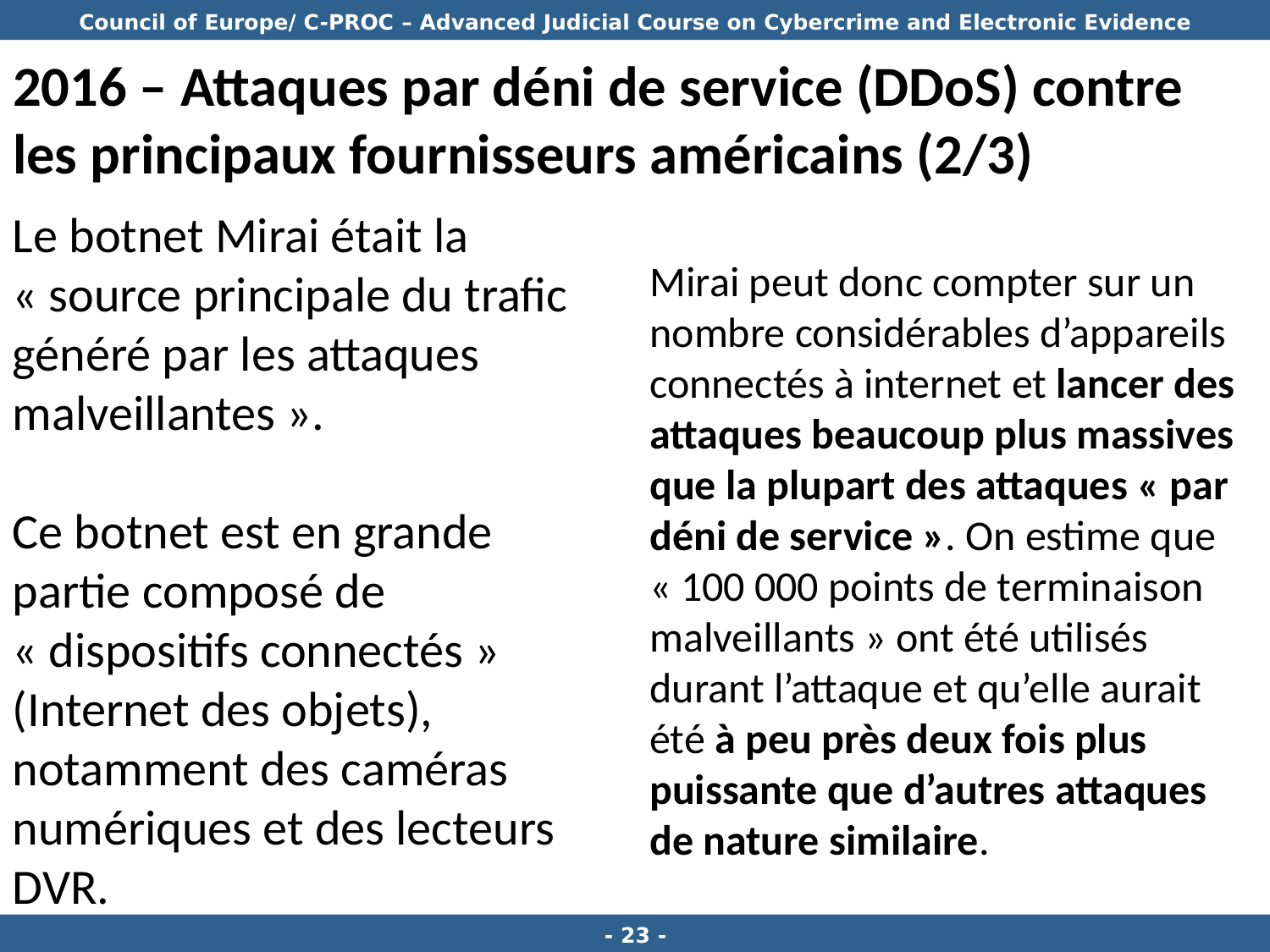

# 2016 – Attaques par déni de service (DDoS) contre les principaux fournisseurs américains (2/3)
Le botnet Mirai était la « source principale du trafic généré par les attaques malveillantes ».

Ce botnet est en grande partie composé de « dispositifs connectés » (Internet des objets), notamment des caméras numériques et des lecteurs DVR.

Mirai peut donc compter sur un nombre considérables d’appareils connectés à internet et lancer des attaques beaucoup plus massives que la plupart des attaques « par déni de service ». On estime que « 100 000 points de terminaison malveillants » ont été utilisés durant l’attaque et qu’elle aurait été à peu près deux fois plus puissante que d’autres attaques de nature similaire.